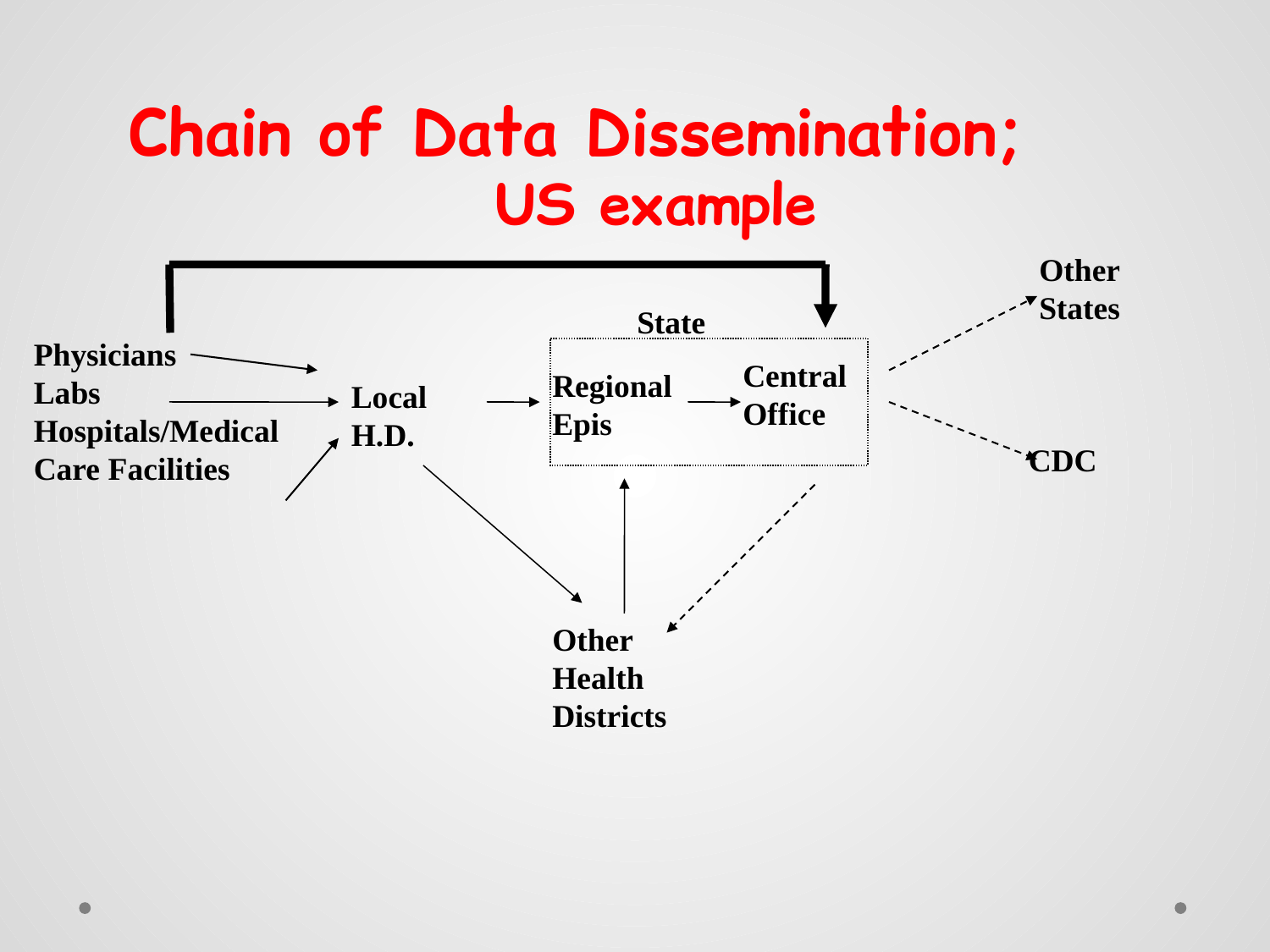

Chain of Data Dissemination;
US example
Other States

State

Physicians
Labs
Hospitals/Medical Care Facilities

Central Office

Regional
Epis
Local H.D.

CDC

Other Health Districts